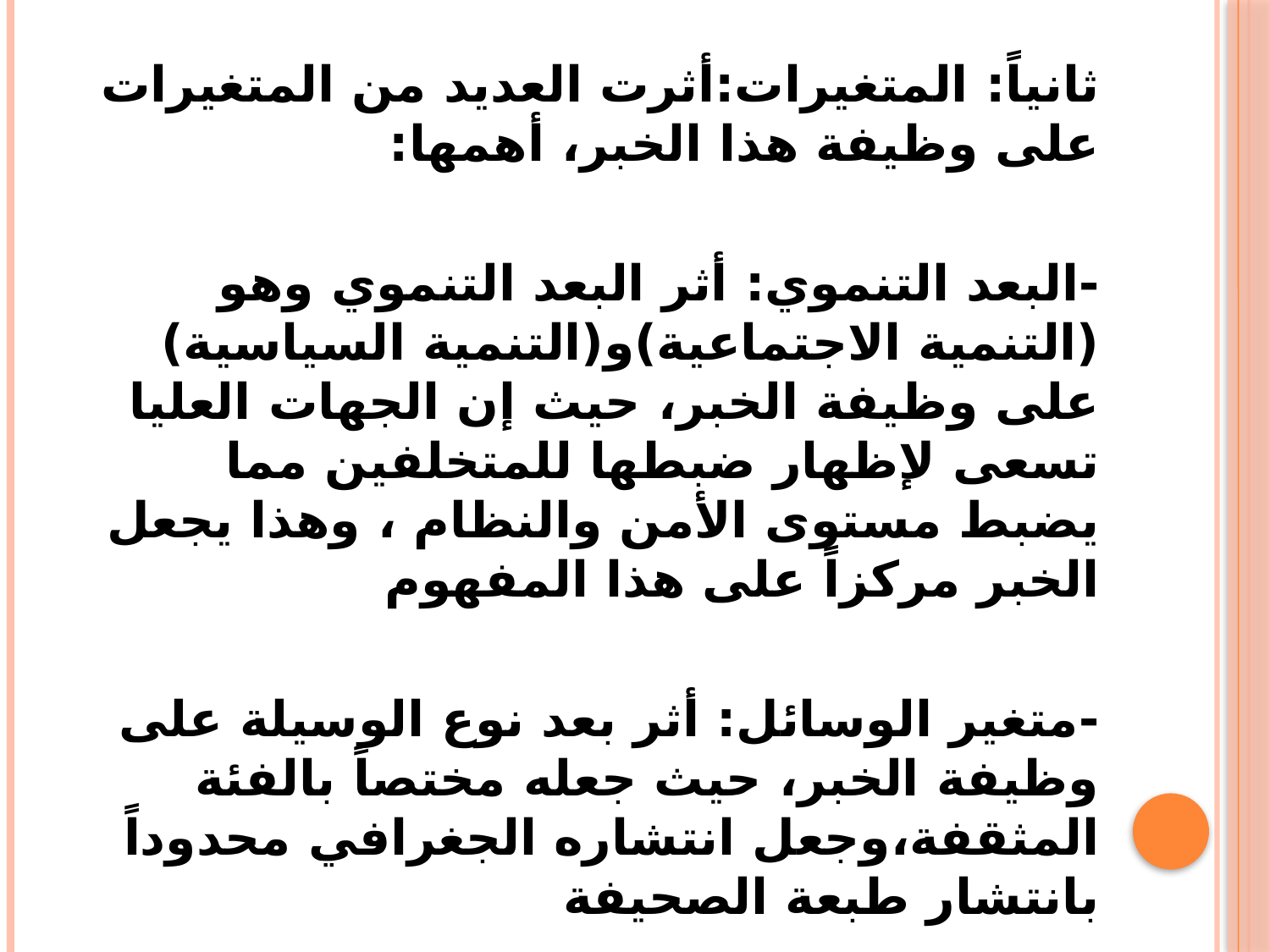

#
ثانياً: المتغيرات:أثرت العديد من المتغيرات على وظيفة هذا الخبر، أهمها:

-البعد التنموي: أثر البعد التنموي وهو (التنمية الاجتماعية)و(التنمية السياسية) على وظيفة الخبر، حيث إن الجهات العليا تسعى لإظهار ضبطها للمتخلفين مما يضبط مستوى الأمن والنظام ، وهذا يجعل الخبر مركزاً على هذا المفهوم

-متغير الوسائل: أثر بعد نوع الوسيلة على وظيفة الخبر، حيث جعله مختصاً بالفئة المثقفة،وجعل انتشاره الجغرافي محدوداً بانتشار طبعة الصحيفة

-متغير الجمهور: أثر متغير الجمهور المستهدف على وظيفة الخبر، حيث إن استهدافه للجمهور المتعلم والمثقف جعله يظهر في صحيفة